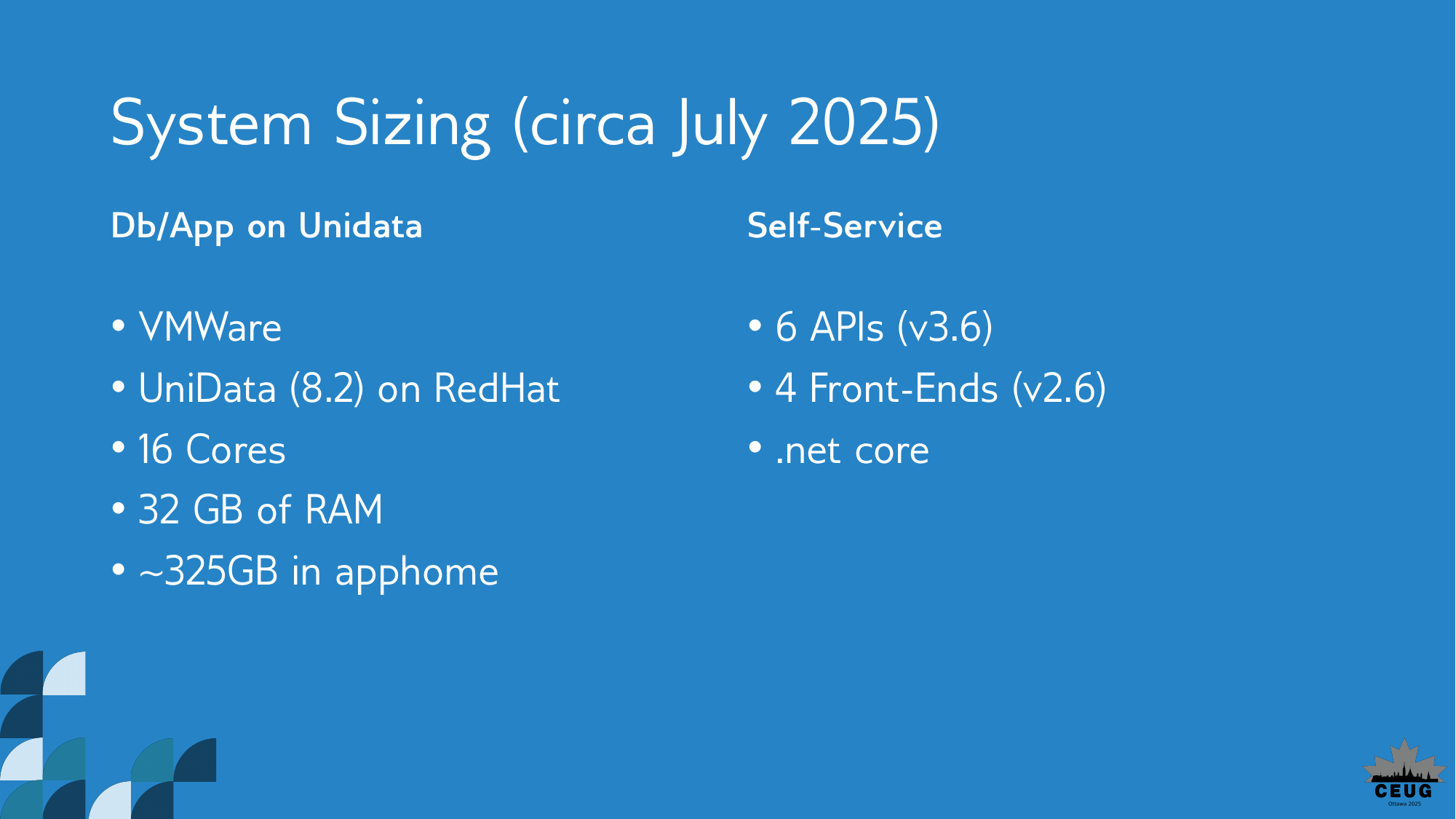

# System Sizing (circa July 2025)
Db/App on Unidata

Self-Service

VMWare
UniData (8.2) on RedHat
16 Cores
32 GB of RAM
~325GB in apphome
6 APIs (v3.6)
4 Front-Ends (v2.6)
.net core